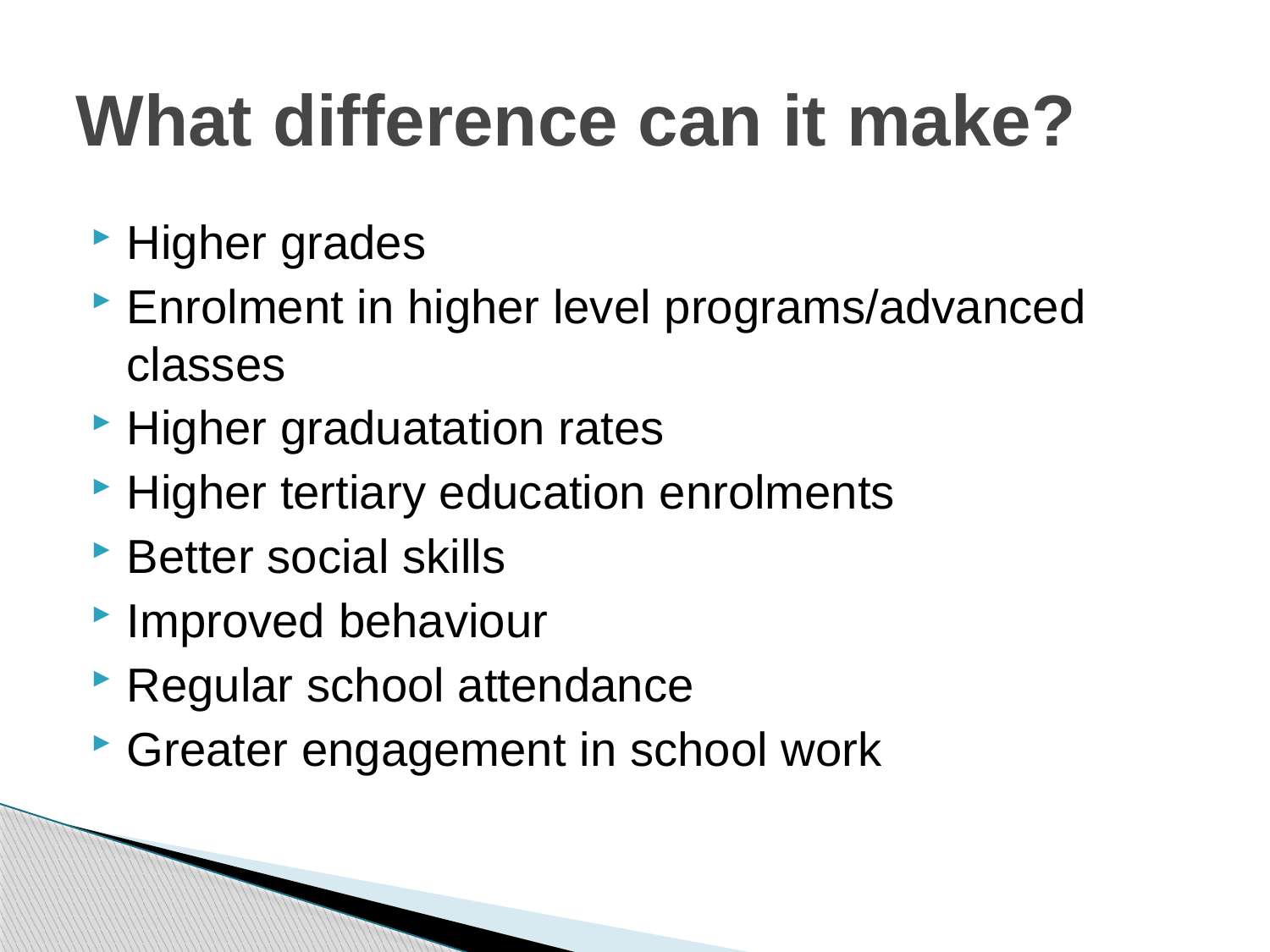

# What difference can it make?
Higher grades
Enrolment in higher level programs/advanced classes
Higher graduatation rates
Higher tertiary education enrolments
Better social skills
Improved behaviour
Regular school attendance
Greater engagement in school work